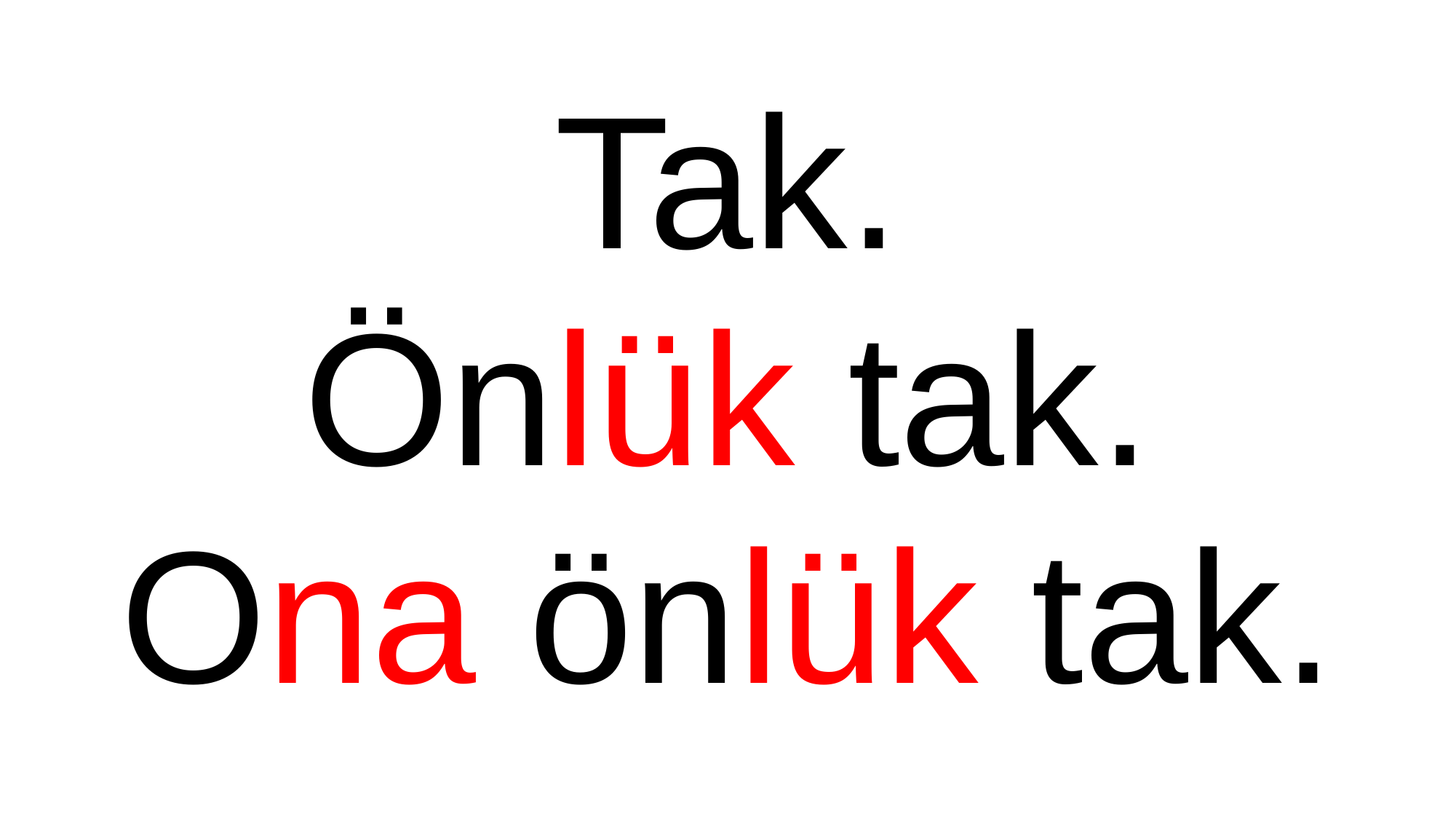

#
Tak.
Önlük tak.
Ona önlük tak.